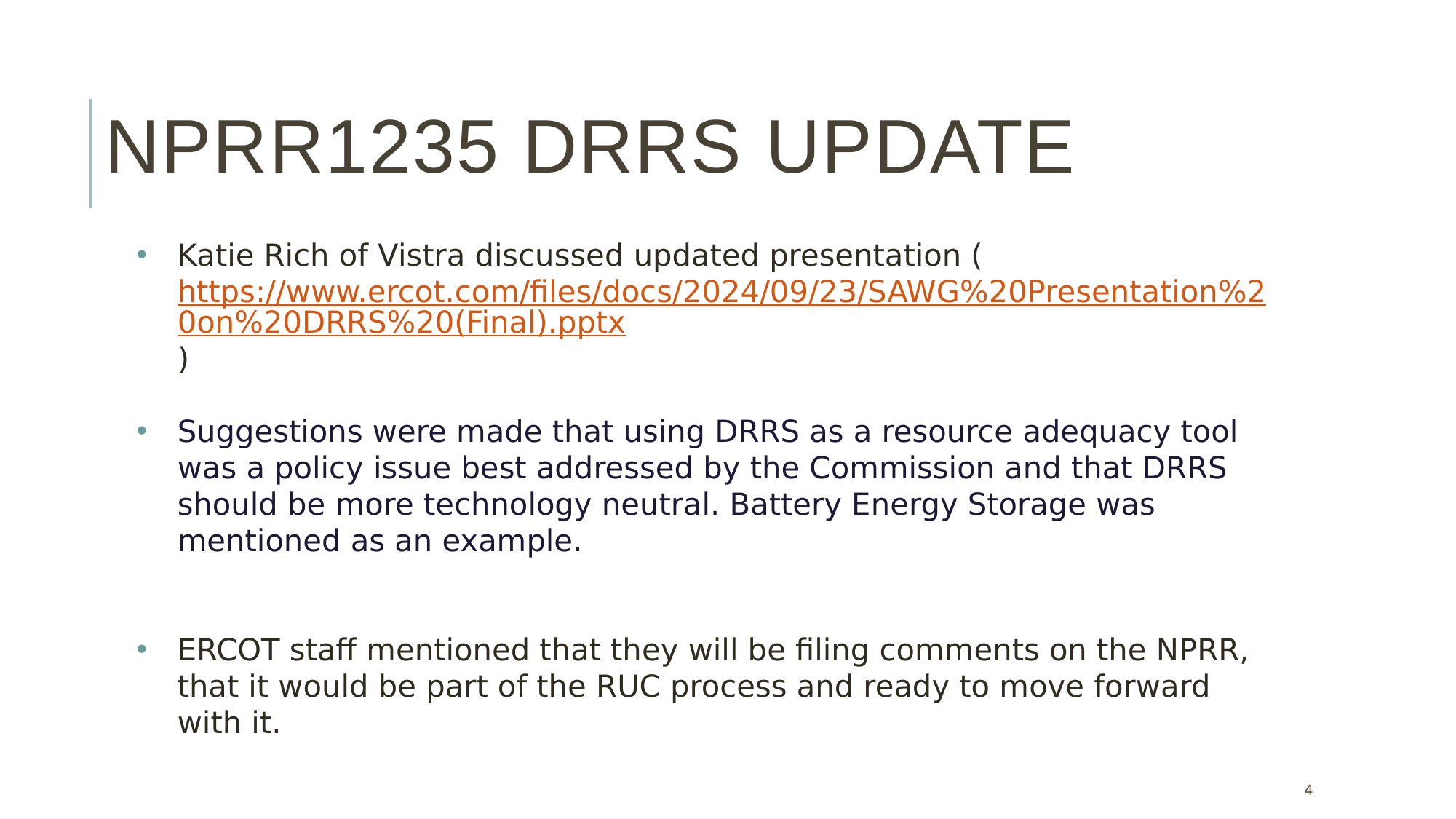

# NPRR1235 DRRS Update

Katie Rich of Vistra discussed updated presentation (https://www.ercot.com/files/docs/2024/09/23/SAWG%20Presentation%20on%20DRRS%20(Final).pptx)

Suggestions were made that using DRRS as a resource adequacy tool was a policy issue best addressed by the Commission and that DRRS should be more technology neutral. Battery Energy Storage was mentioned as an example.

ERCOT staff mentioned that they will be filing comments on the NPRR, that it would be part of the RUC process and ready to move forward with it.

4